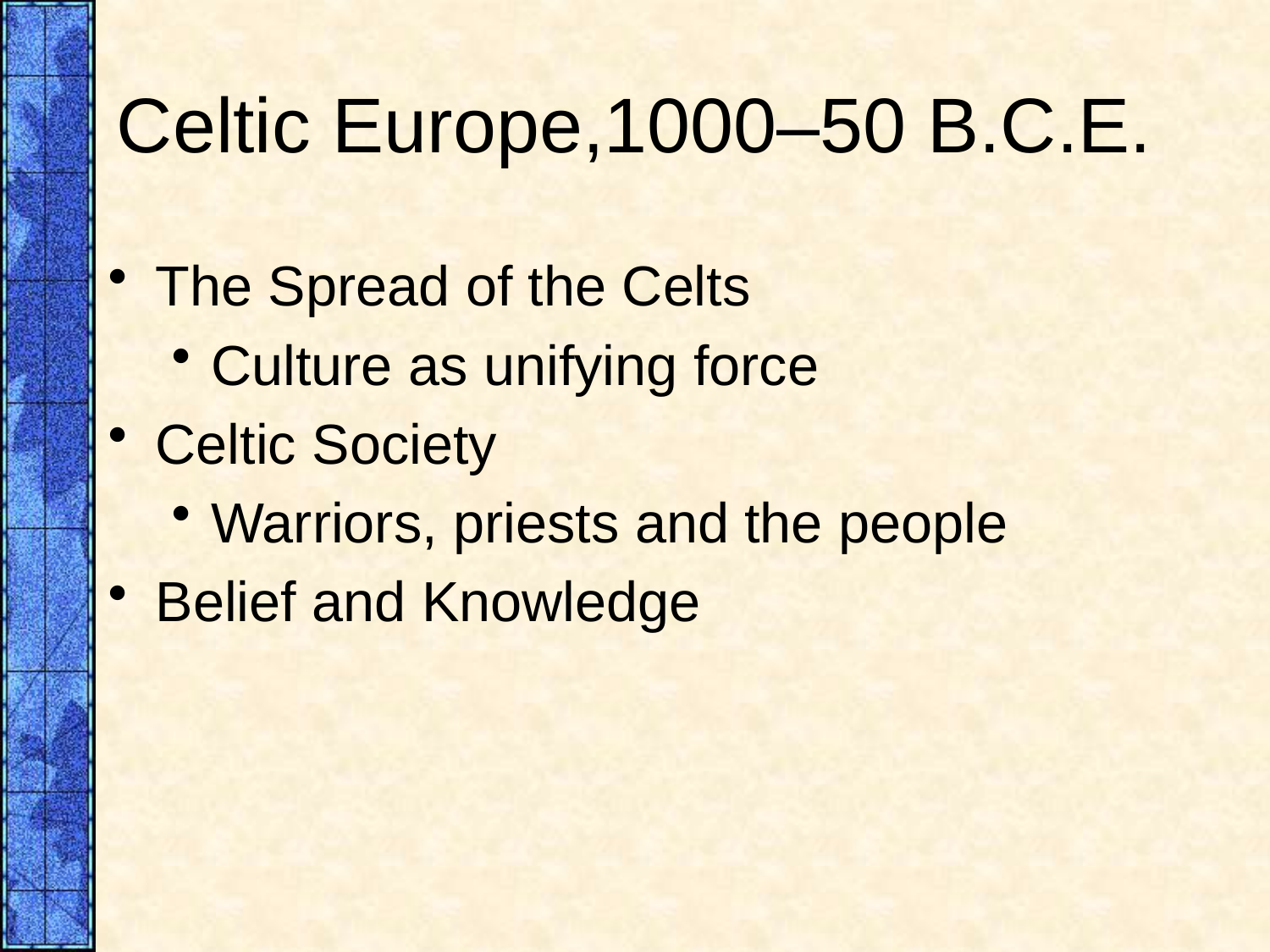

# Celtic Europe,1000–50 B.C.E.
The Spread of the Celts
Culture as unifying force
Celtic Society
Warriors, priests and the people
Belief and Knowledge